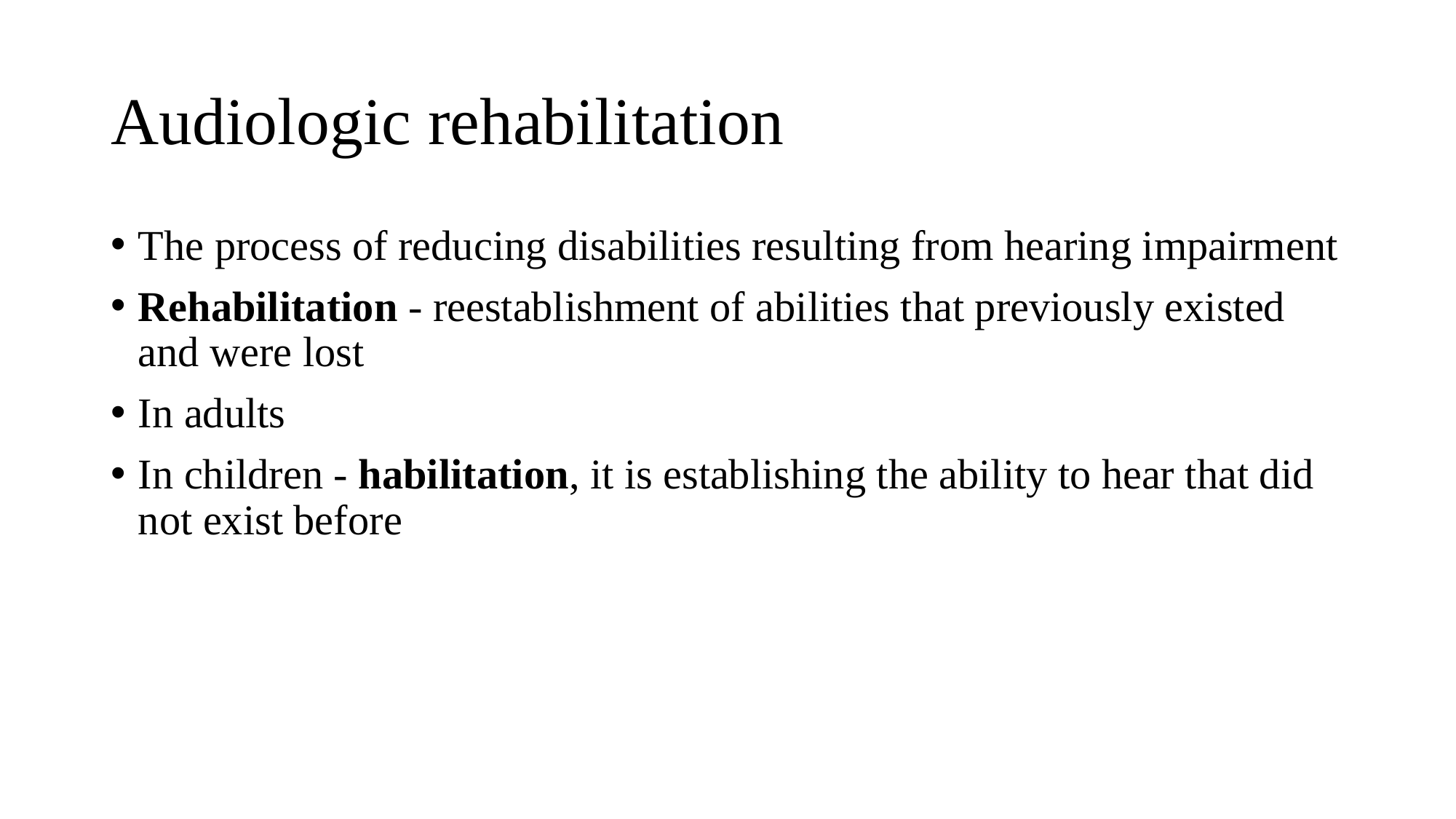

# Audiologic rehabilitation
The process of reducing disabilities resulting from hearing impairment
Rehabilitation - reestablishment of abilities that previously existed and were lost
In adults
In children - habilitation, it is establishing the ability to hear that did not exist before